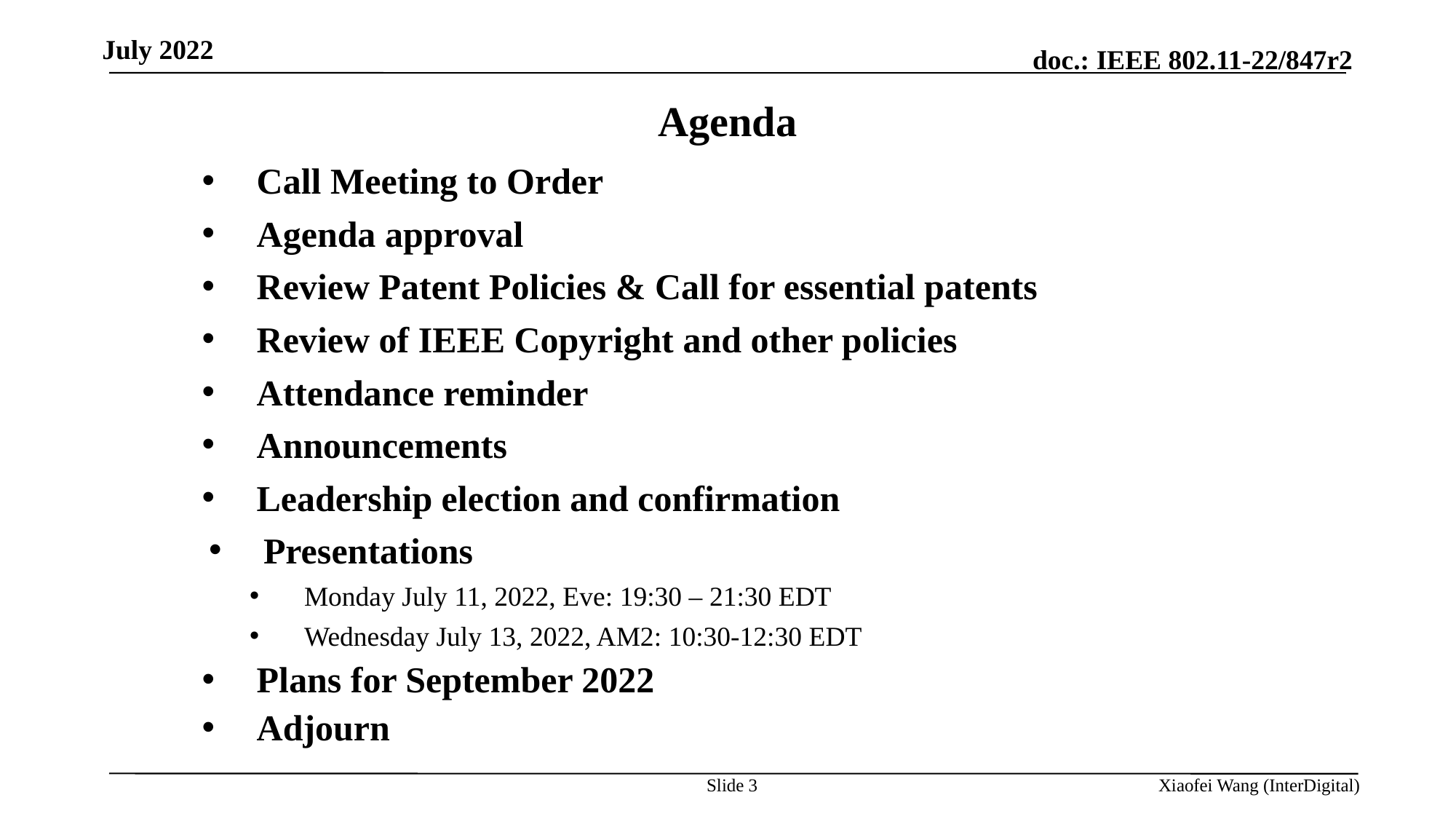

July 2022
Agenda

Call Meeting to Order
Agenda approval
Review Patent Policies & Call for essential patents
Review of IEEE Copyright and other policies
Attendance reminder
Announcements
Leadership election and confirmation
Presentations
Monday July 11, 2022, Eve: 19:30 – 21:30 EDT
Wednesday July 13, 2022, AM2: 10:30-12:30 EDT
Plans for September 2022
Adjourn
Slide 3
Xiaofei Wang (InterDigital)